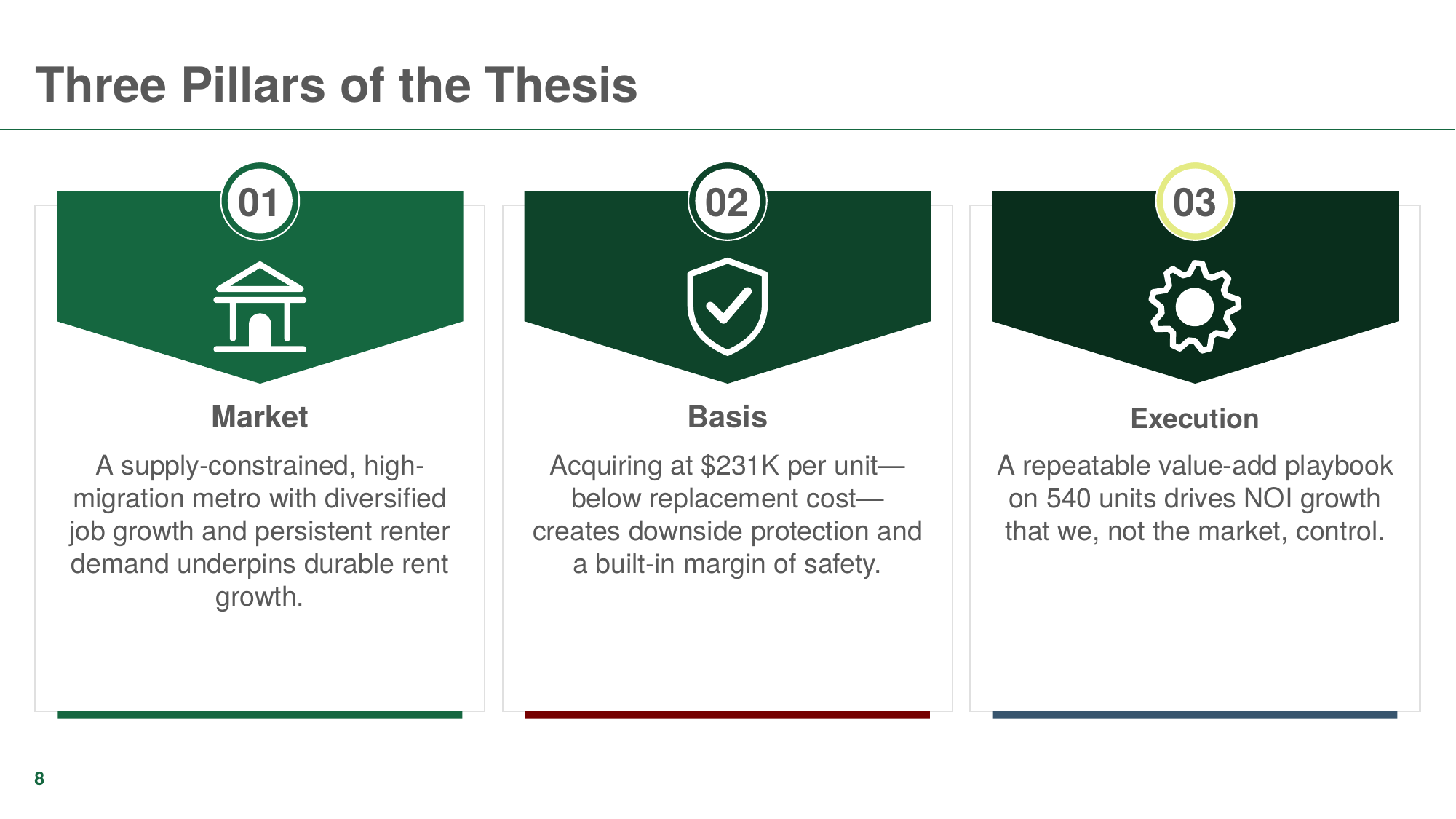

# Three Pillars of the Thesis

01

02

03

Market
Basis
Execution
A supply-constrained, high-migration metro with diversified job growth and persistent renter demand underpins durable rent growth.
Acquiring at $231K per unit—below replacement cost—creates downside protection and a built-in margin of safety.
A repeatable value-add playbook on 540 units drives NOI growth that we, not the market, control.

8